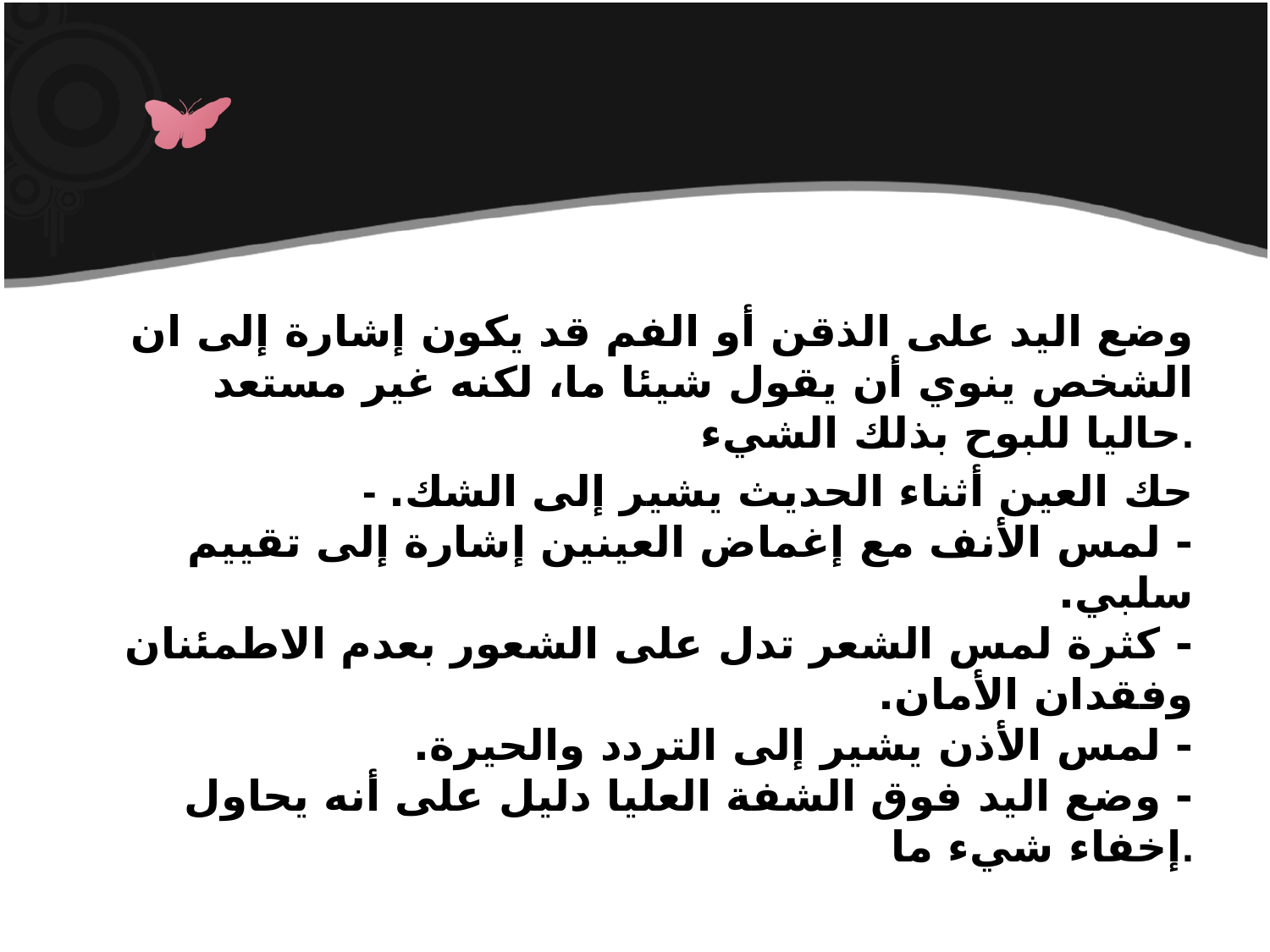

وضع اليد على الذقن أو الفم قد يكون إشارة إلى ان الشخص ينوي أن يقول شيئا ما، لكنه غير مستعد حاليا للبوح بذلك الشيء.
- حك العين أثناء الحديث يشير إلى الشك.
- لمس الأنف مع إغماض العينين إشارة إلى تقييم سلبي.
- كثرة لمس الشعر تدل على الشعور بعدم الاطمئنان وفقدان الأمان.
- لمس الأذن يشير إلى التردد والحيرة.
- وضع اليد فوق الشفة العليا دليل على أنه يحاول إخفاء شيء ما.